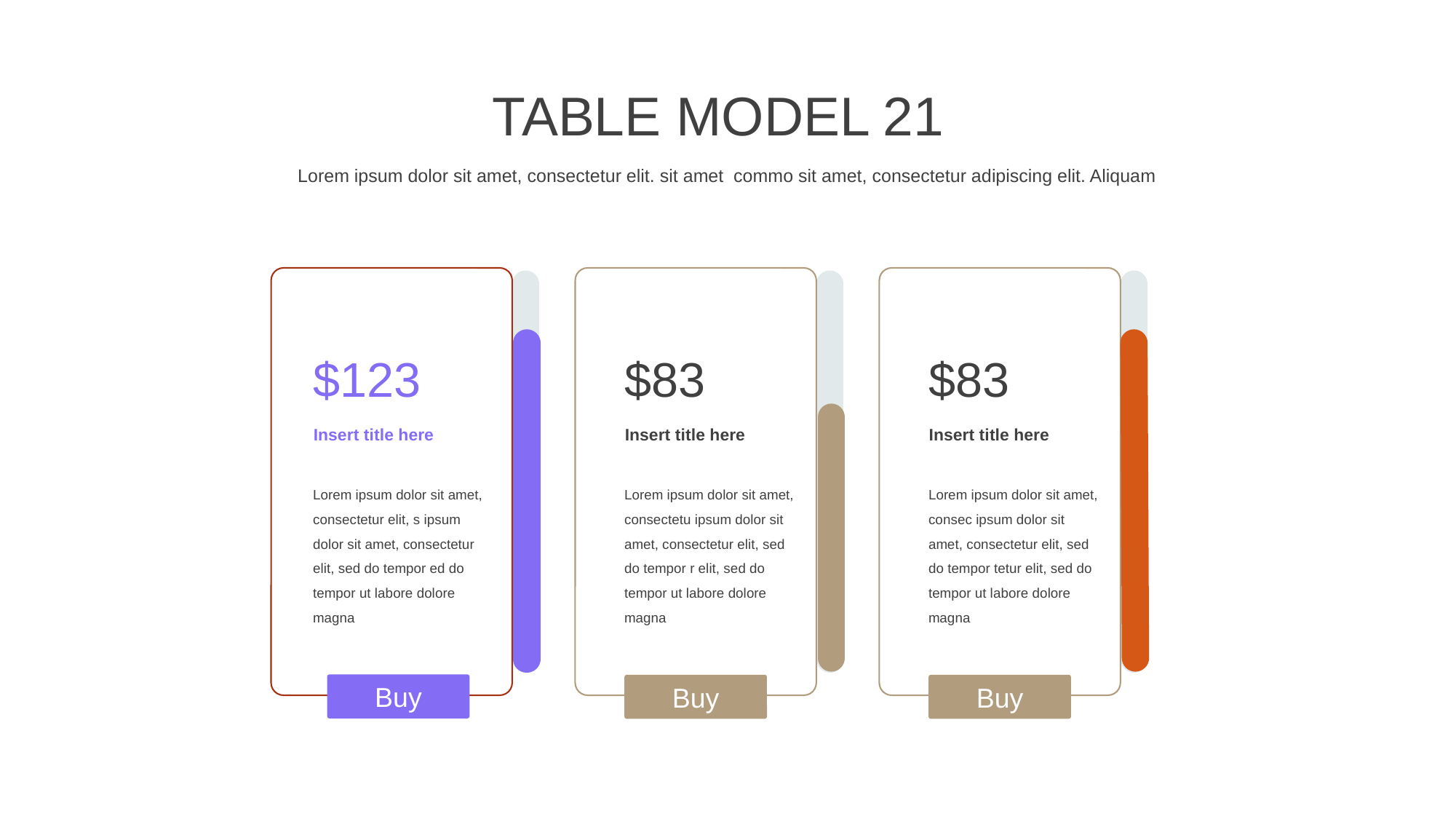

TABLE MODEL 21
Lorem ipsum dolor sit amet, consectetur elit. sit amet  commo sit amet, consectetur adipiscing elit. Aliquam

$123
$83
$83
Insert title here
Insert title here
Insert title here
Lorem ipsum dolor sit amet, consectetur elit, s ipsum dolor sit amet, consectetur elit, sed do tempor ed do tempor ut labore dolore magna
Lorem ipsum dolor sit amet, consectetu ipsum dolor sit amet, consectetur elit, sed do tempor r elit, sed do tempor ut labore dolore magna
Lorem ipsum dolor sit amet, consec ipsum dolor sit amet, consectetur elit, sed do tempor tetur elit, sed do tempor ut labore dolore magna
Buy
Buy
Buy